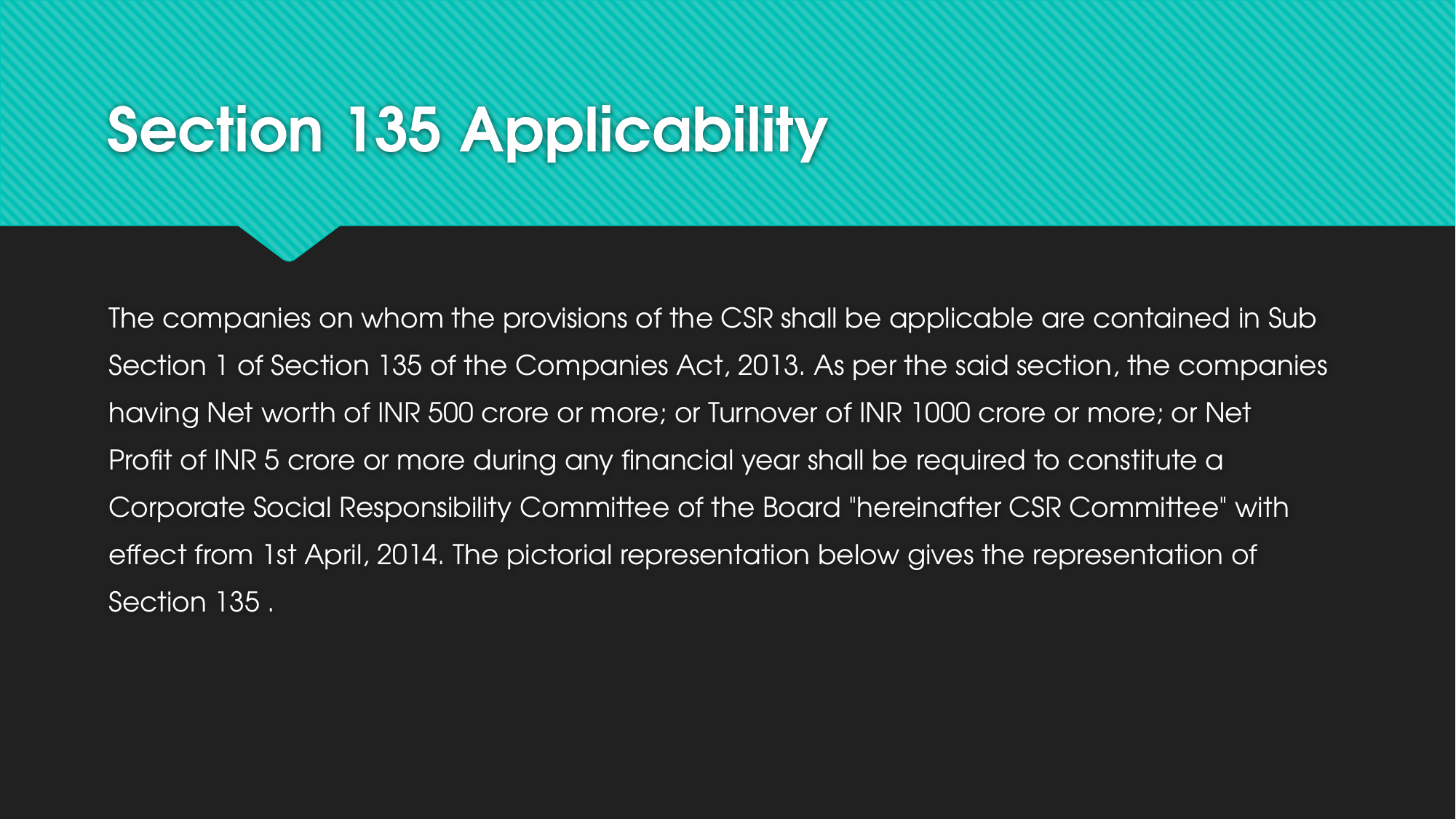

# Section 135 Applicability
The companies on whom the provisions of the CSR shall be applicable are contained in Sub
Section 1 of Section 135 of the Companies Act, 2013. As per the said section, the companies
having Net worth of INR 500 crore or more; or Turnover of INR 1000 crore or more; or Net
Profit of INR 5 crore or more during any financial year shall be required to constitute a
Corporate Social Responsibility Committee of the Board "hereinafter CSR Committee" with
effect from 1st April, 2014. The pictorial representation below gives the representation of
Section 135 .